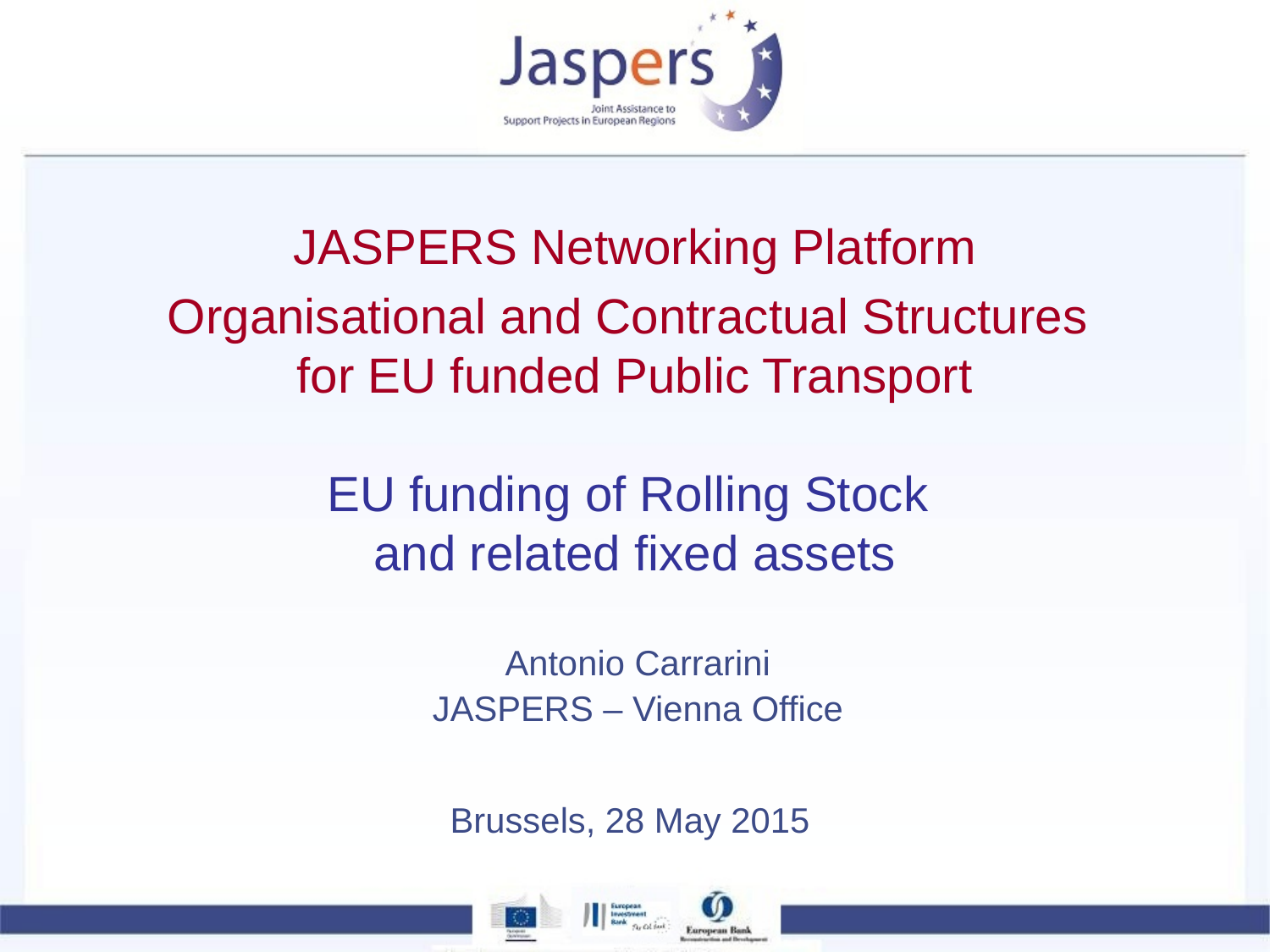

# JASPERS Networking Platform
Organisational and Contractual Structures
for EU funded Public Transport
EU funding of Rolling Stock
and related fixed assets
Antonio Carrarini
JASPERS – Vienna Office

Brussels, 28 May 2015